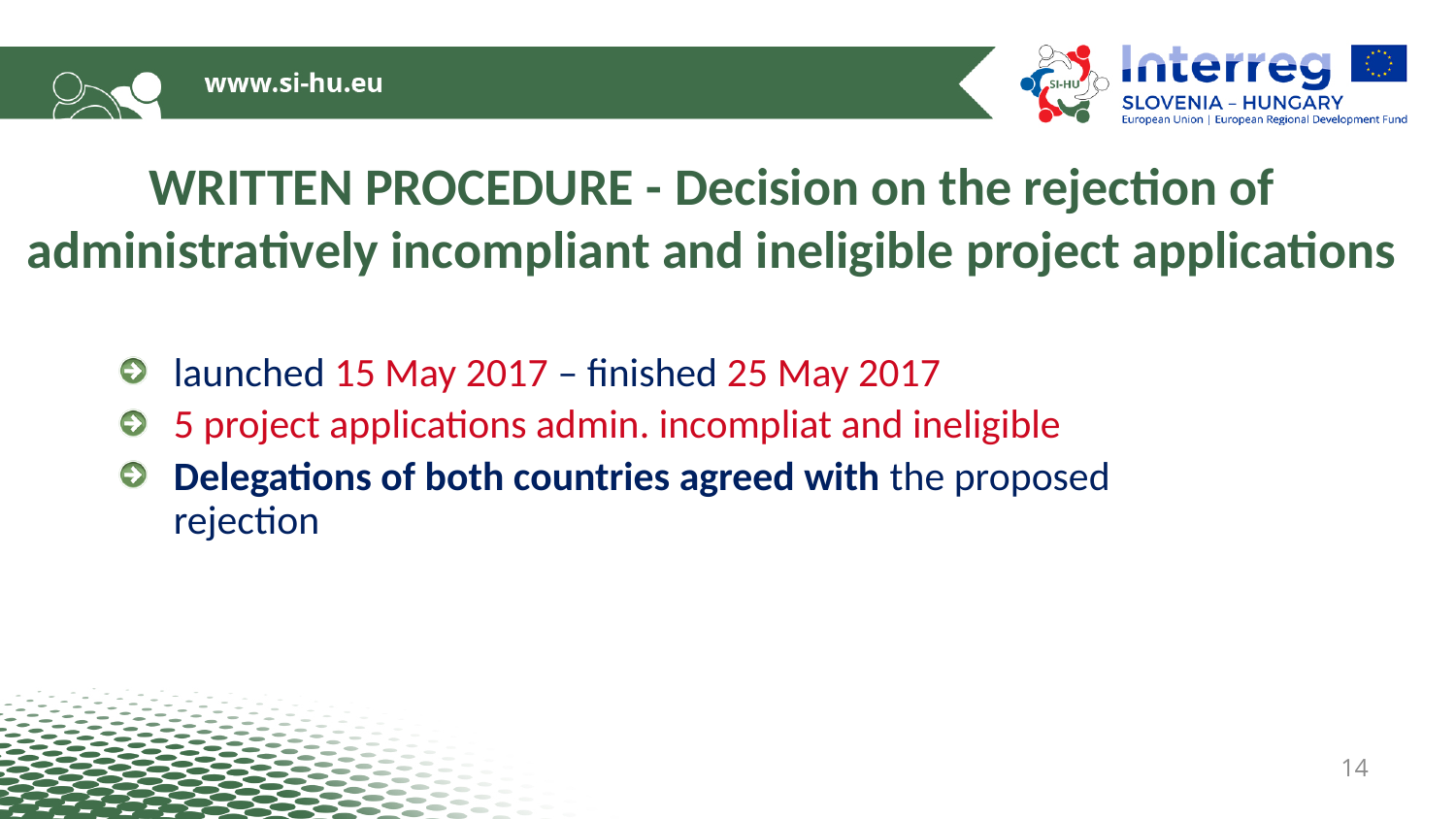

# WRITTEN PROCEDURE - Decision on the rejection of administratively incompliant and ineligible project applications
launched 15 May 2017 – finished 25 May 2017
5 project applications admin. incompliat and ineligible
Delegations of both countries agreed with the proposed rejection
14